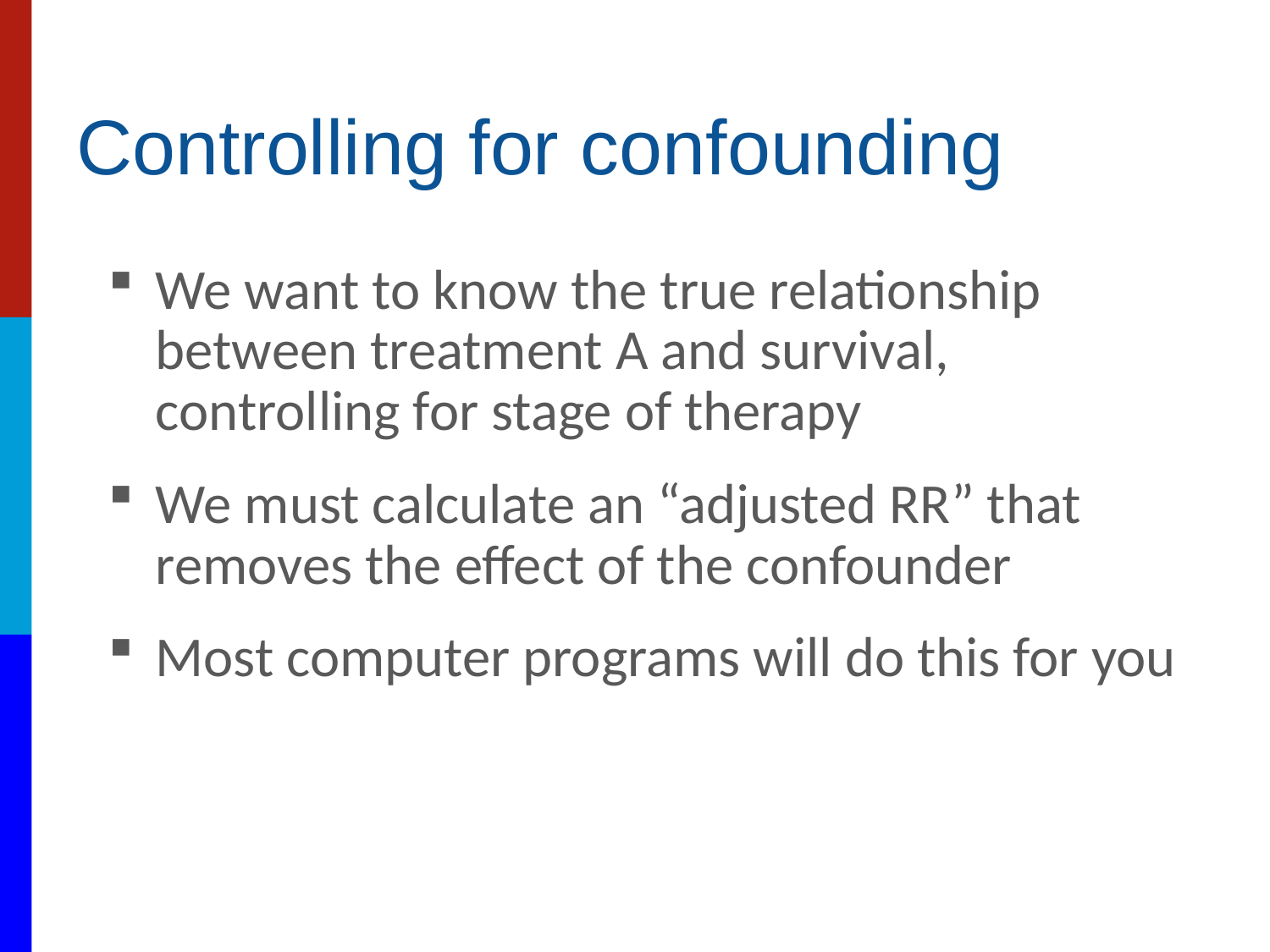

# Controlling for confounding
We want to know the true relationship between treatment A and survival, controlling for stage of therapy
We must calculate an “adjusted RR” that removes the effect of the confounder
Most computer programs will do this for you